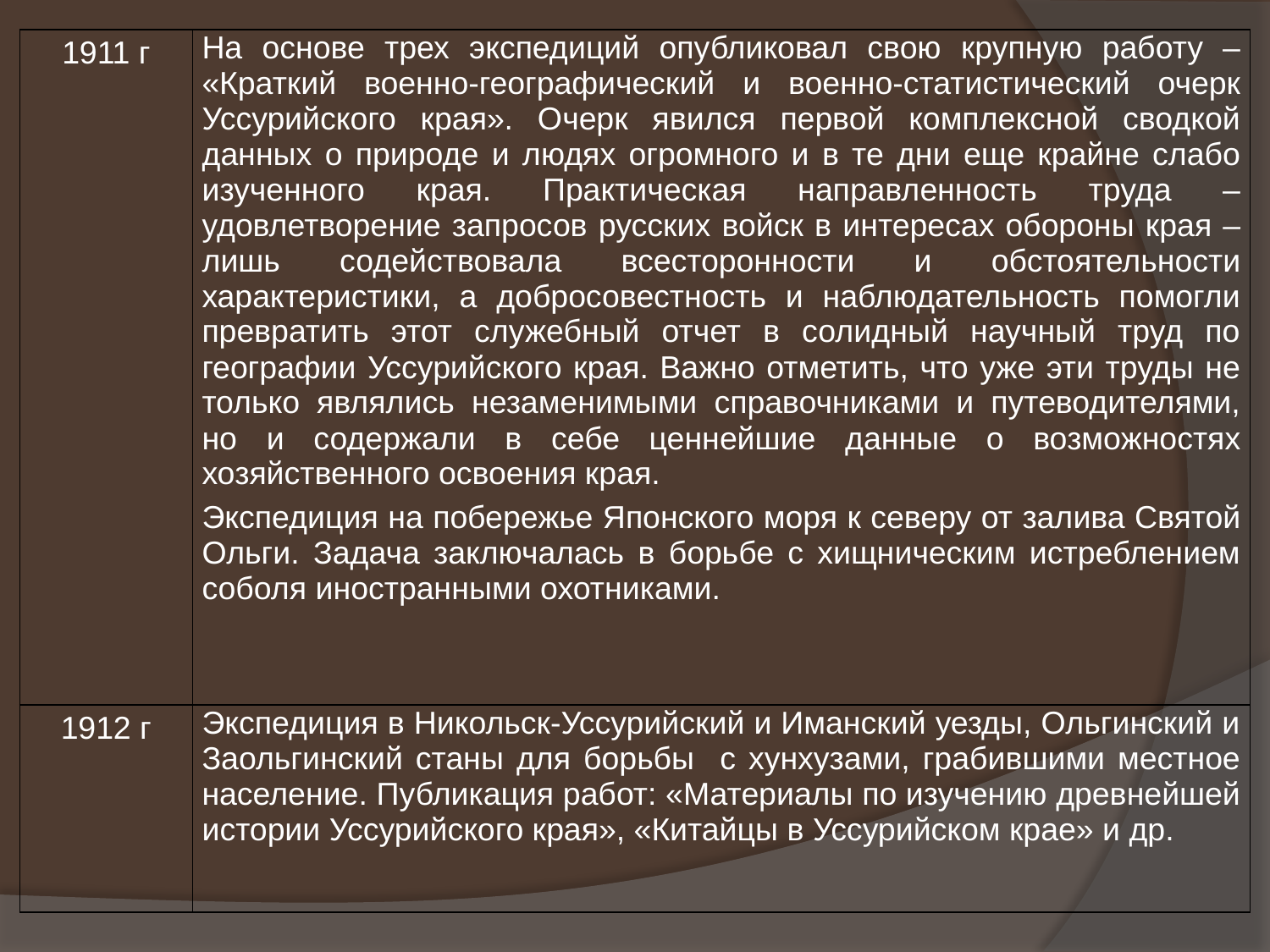

| 1911 г | На основе трех экспедиций опубликовал свою крупную работу – «Краткий военно-географический и военно-статистический очерк Уссурийского края». Очерк явился первой комплексной сводкой данных о природе и людях огромного и в те дни еще крайне слабо изученного края. Практическая направленность труда – удовлетворение запросов русских войск в интересах обороны края – лишь содействовала всесторонности и обстоятельности характеристики, а добросовестность и наблюдательность помогли превратить этот служебный отчет в солидный научный труд по географии Уссурийского края. Важно отметить, что уже эти труды не только являлись незаменимыми справочниками и путеводителями, но и содержали в себе ценнейшие данные о возможностях хозяйственного освоения края. Экспедиция на побережье Японского моря к северу от залива Святой Ольги. Задача заключалась в борьбе с хищническим истреблением соболя иностранными охотниками. |
| --- | --- |
| 1912 г | Экспедиция в Никольск-Уссурийский и Иманский уезды, Ольгинский и Заольгинский станы для борьбы с хунхузами, грабившими местное население. Публикация работ: «Материалы по изучению древнейшей истории Уссурийского края», «Китайцы в Уссурийском крае» и др. |